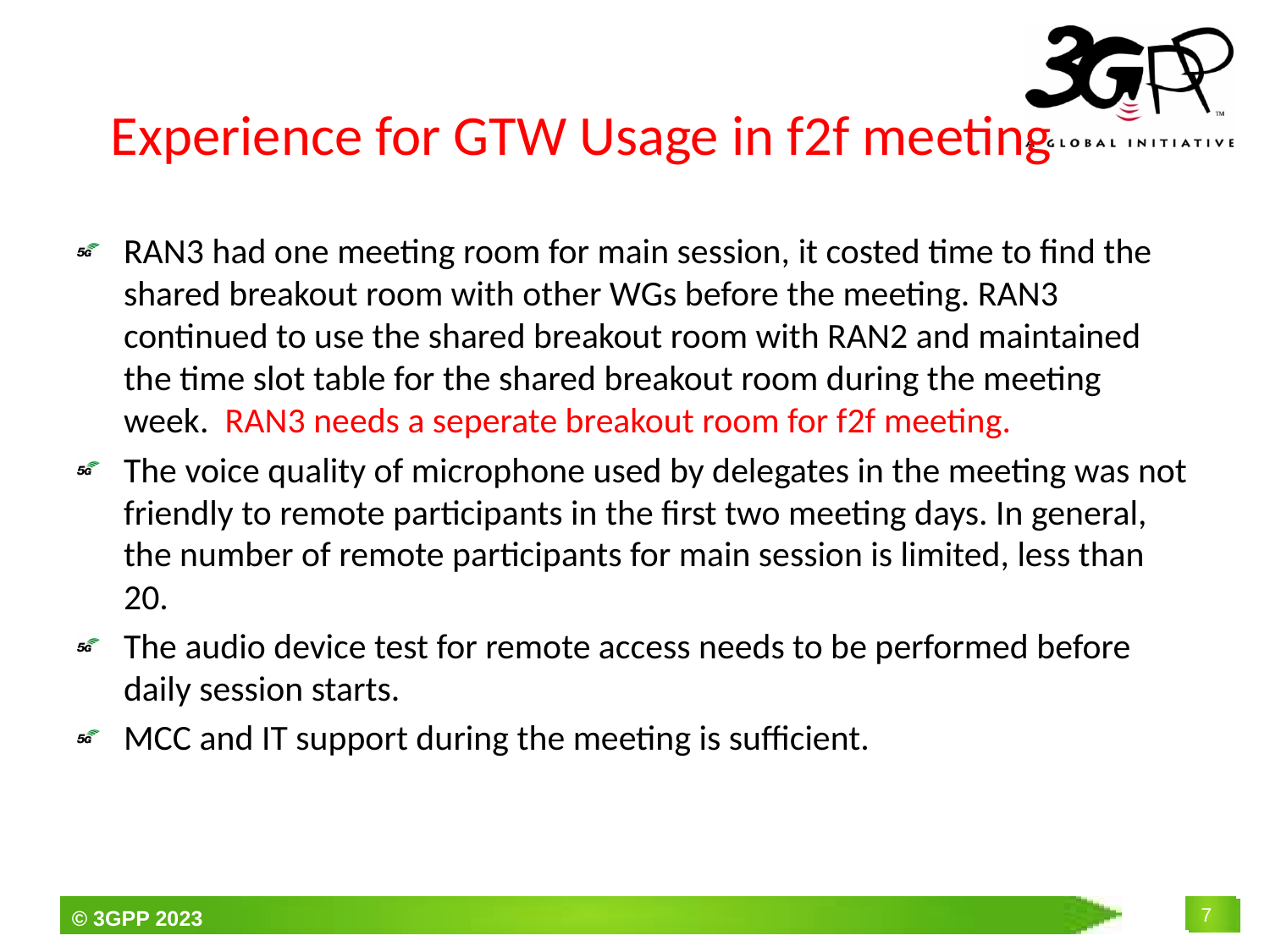

# Experience for GTW Usage in f2f meeting
RAN3 had one meeting room for main session, it costed time to find the shared breakout room with other WGs before the meeting. RAN3 continued to use the shared breakout room with RAN2 and maintained the time slot table for the shared breakout room during the meeting week.  RAN3 needs a seperate breakout room for f2f meeting.
The voice quality of microphone used by delegates in the meeting was not friendly to remote participants in the first two meeting days. In general, the number of remote participants for main session is limited, less than 20.
The audio device test for remote access needs to be performed before daily session starts.
MCC and IT support during the meeting is sufficient.